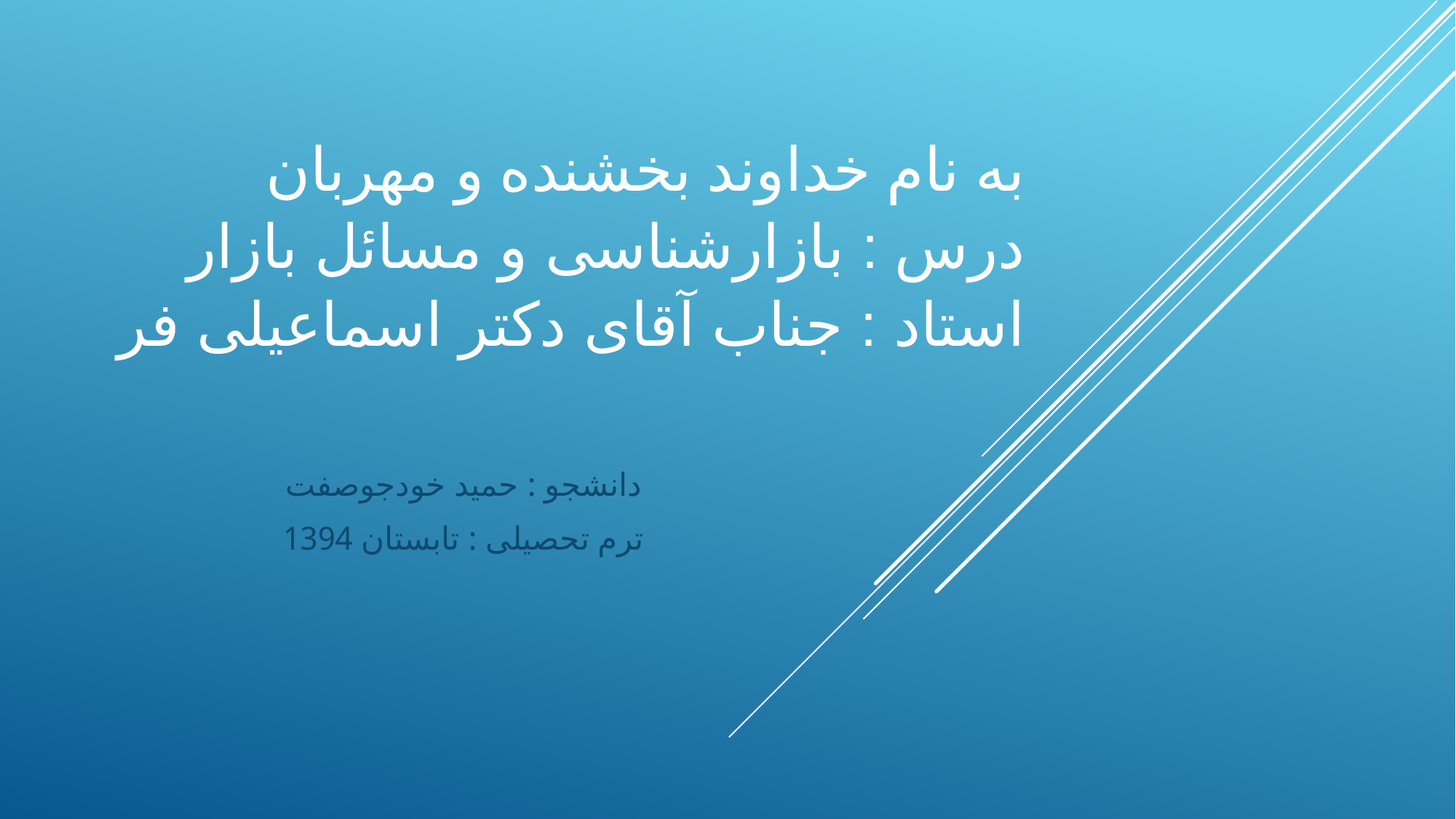

# به نام خداوند بخشنده و مهربان درس : بازارشناسی و مسائل بازار استاد : جناب آقای دکتر اسماعیلی فر
دانشجو : حمید خودجوصفت
ترم تحصیلی : تابستان 1394